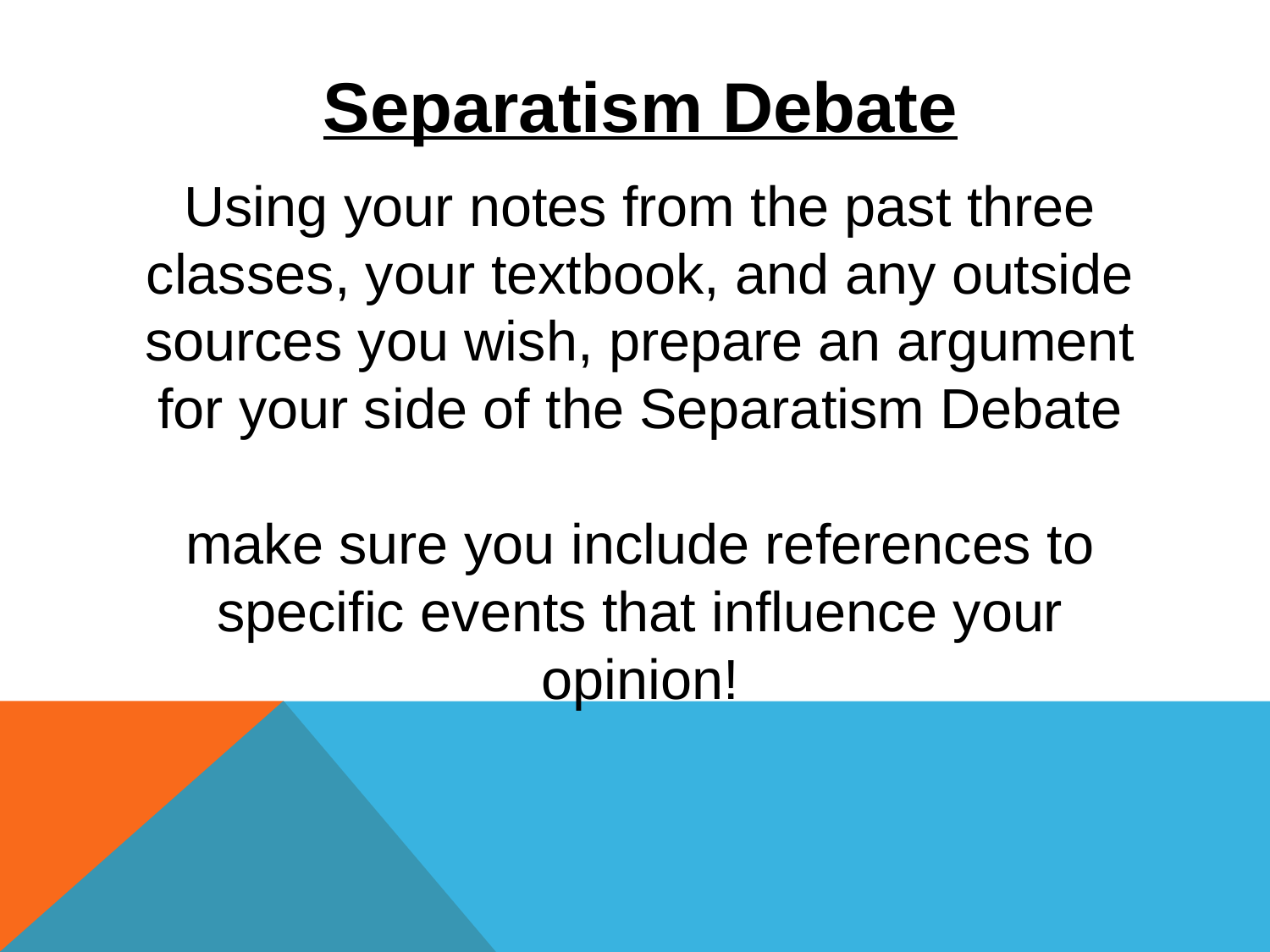

Separatism Debate

Using your notes from the past three classes, your textbook, and any outside sources you wish, prepare an argument for your side of the Separatism Debate

make sure you include references to specific events that influence your opinion!